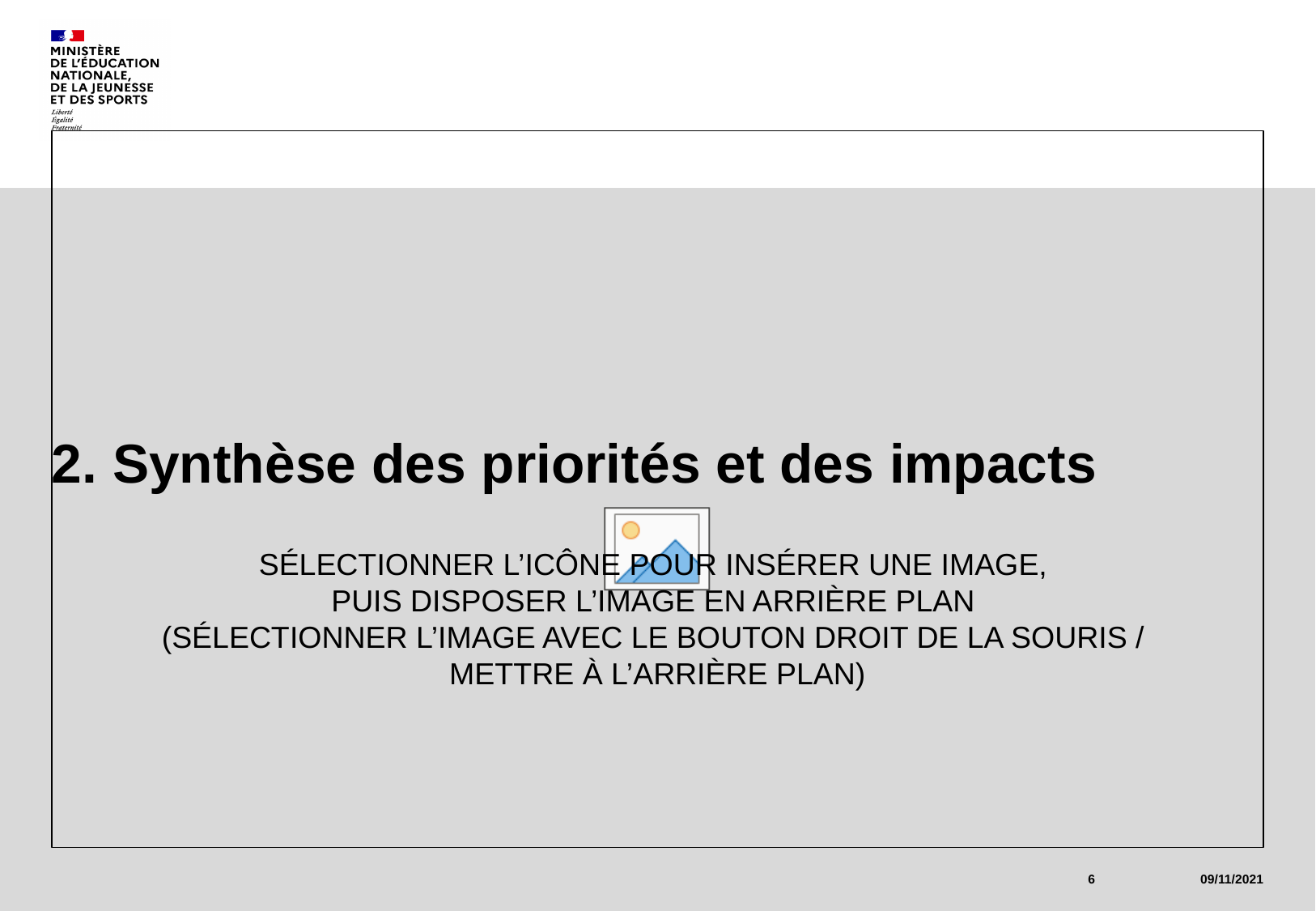

# 2. Synthèse des priorités et des impacts

6
09/11/2021